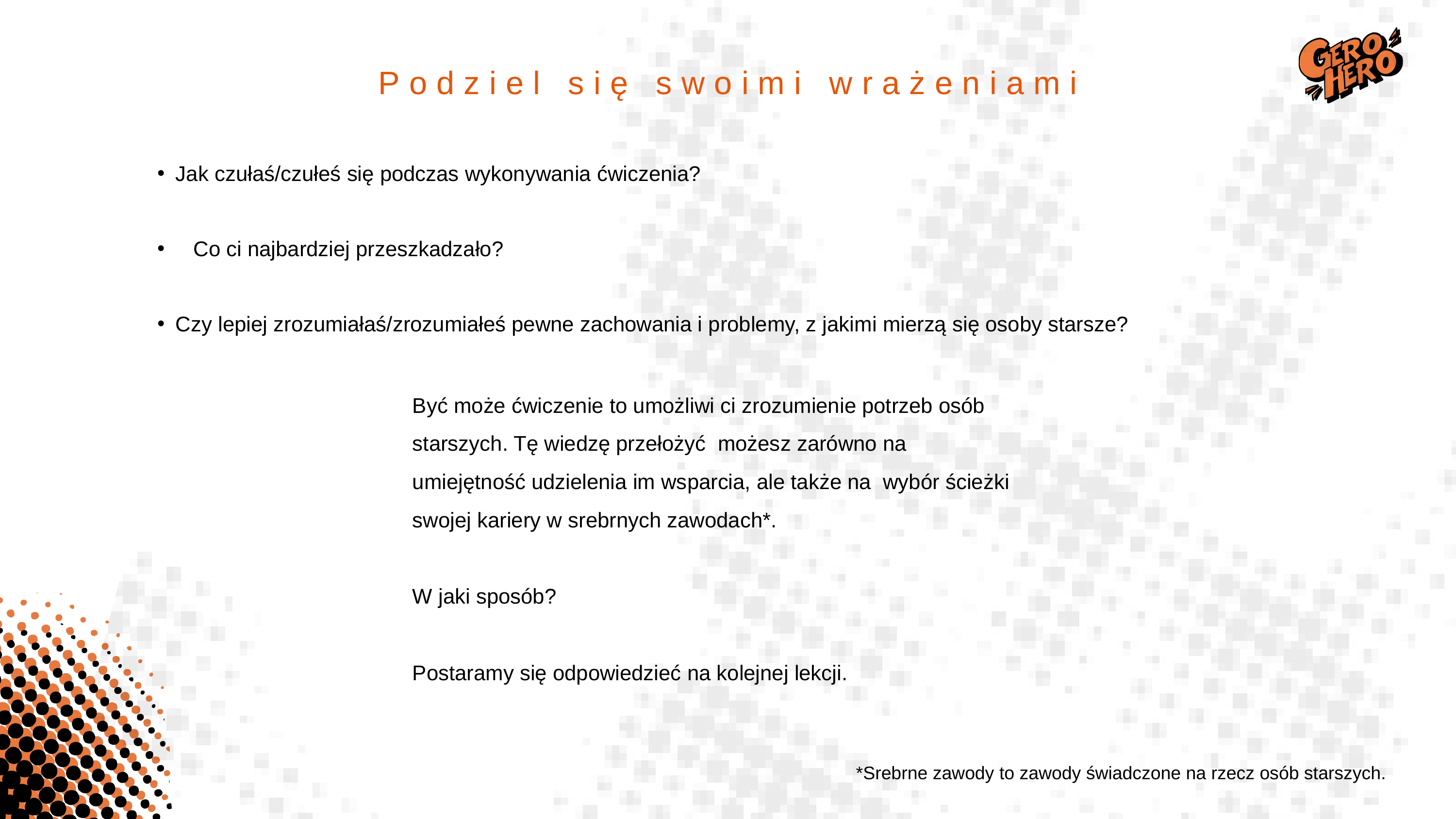

Podziel się swoimi wrażeniami
Jak czułaś/czułeś się podczas wykonywania ćwiczenia?

   Co ci najbardziej przeszkadzało?

Czy lepiej zrozumiałaś/zrozumiałeś pewne zachowania i problemy, z jakimi mierzą się osoby starsze?

Być może ćwiczenie to umożliwi ci zrozumienie potrzeb osób starszych. Tę wiedzę przełożyć  możesz zarówno na umiejętność udzielenia im wsparcia, ale także na  wybór ścieżki swojej kariery w srebrnych zawodach*.

W jaki sposób?

Postaramy się odpowiedzieć na kolejnej lekcji.

*Srebrne zawody to zawody świadczone na rzecz osób starszych.